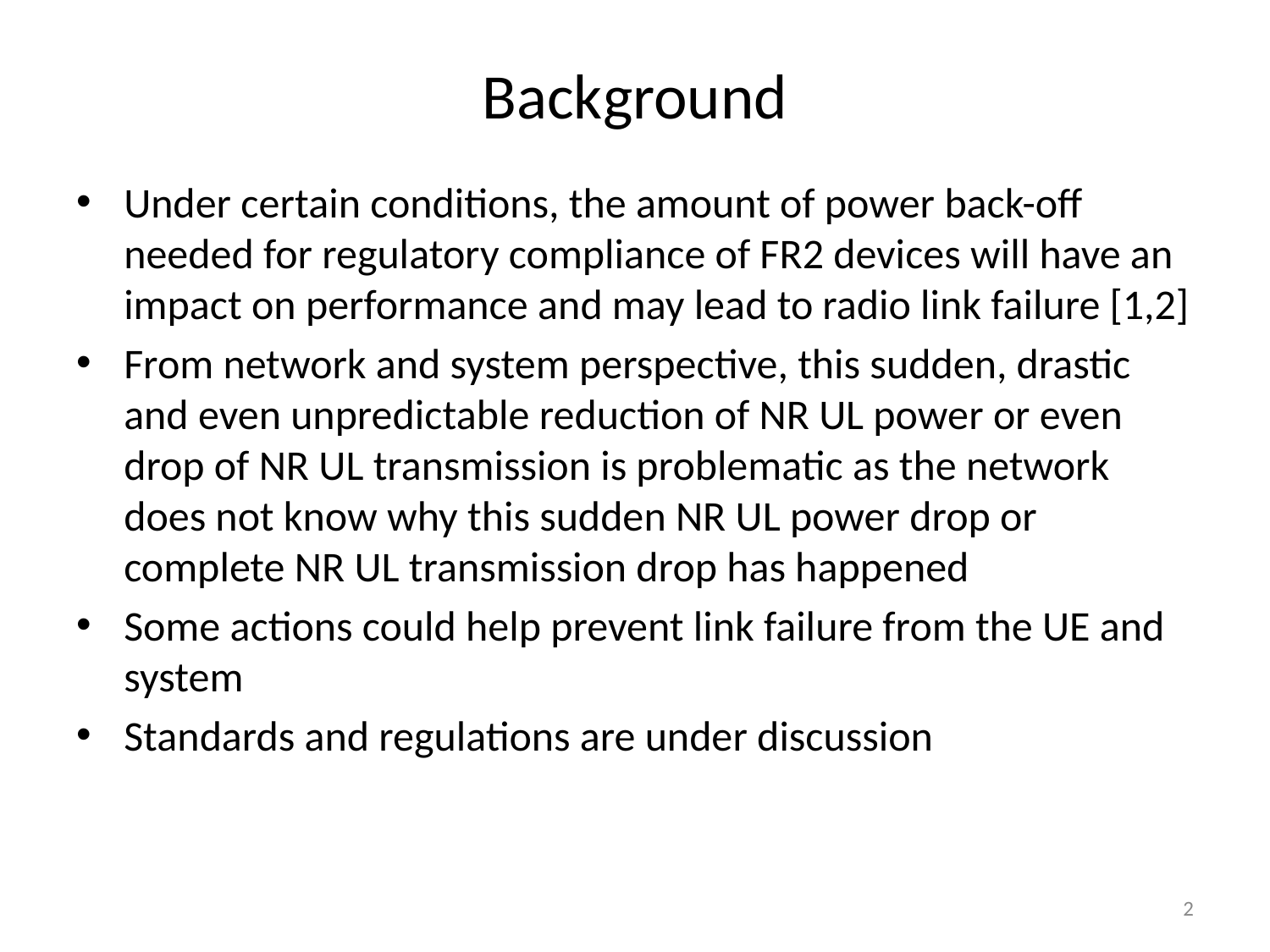

# Background
Under certain conditions, the amount of power back-off needed for regulatory compliance of FR2 devices will have an impact on performance and may lead to radio link failure [1,2]
From network and system perspective, this sudden, drastic and even unpredictable reduction of NR UL power or even drop of NR UL transmission is problematic as the network does not know why this sudden NR UL power drop or complete NR UL transmission drop has happened
Some actions could help prevent link failure from the UE and system
Standards and regulations are under discussion
2